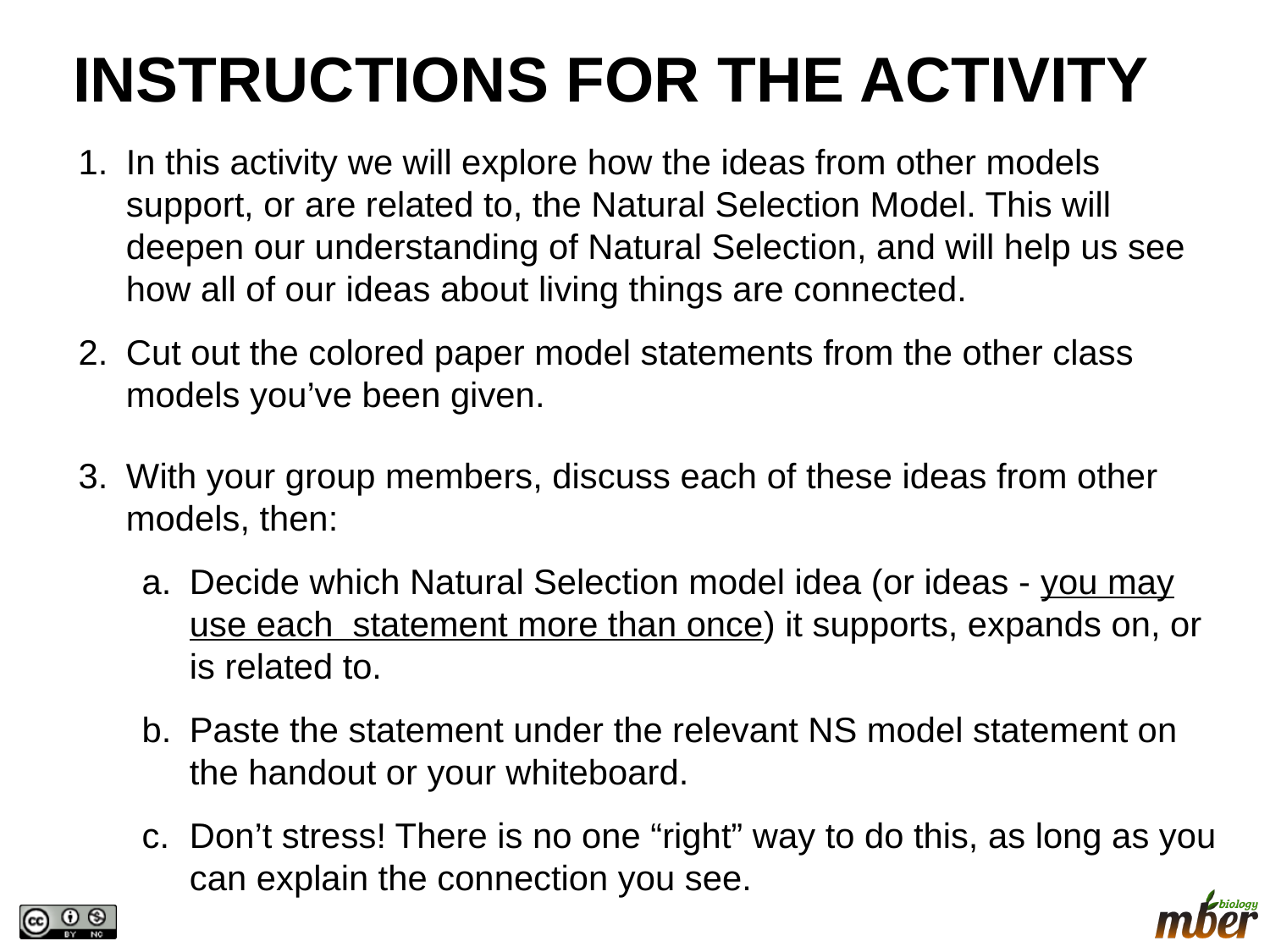

# INSTRUCTIONS FOR THE ACTIVITY
In this activity we will explore how the ideas from other models support, or are related to, the Natural Selection Model. This will deepen our understanding of Natural Selection, and will help us see how all of our ideas about living things are connected.
Cut out the colored paper model statements from the other class models you’ve been given.
With your group members, discuss each of these ideas from other models, then:
Decide which Natural Selection model idea (or ideas - you may use each  statement more than once) it supports, expands on, or is related to.
Paste the statement under the relevant NS model statement on the handout or your whiteboard.
Don’t stress! There is no one “right” way to do this, as long as you can explain the connection you see.